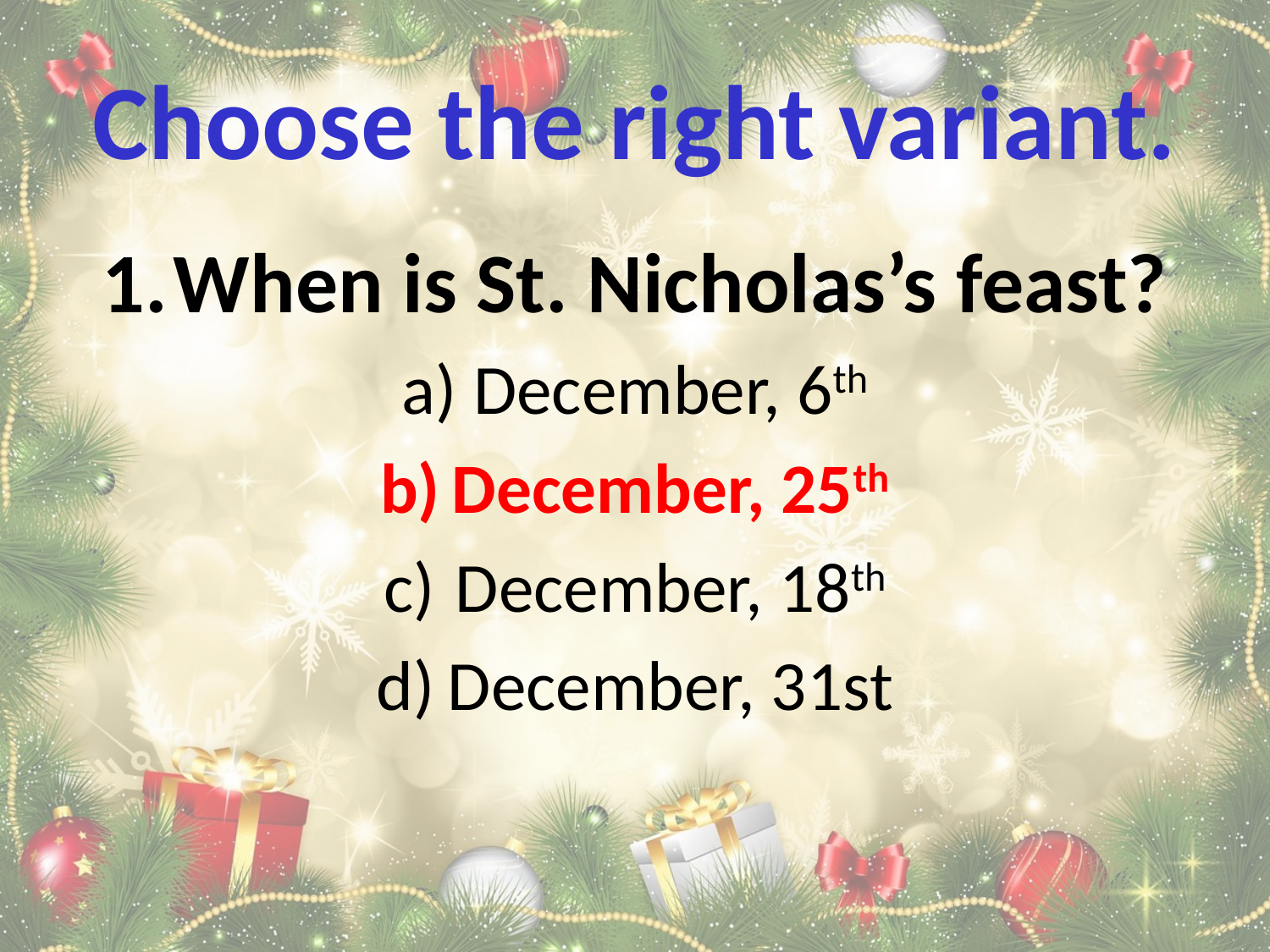

# Choose the right variant.
When is St. Nicholas’s feast?
December, 6th
December, 25th
December, 18th
December, 31st